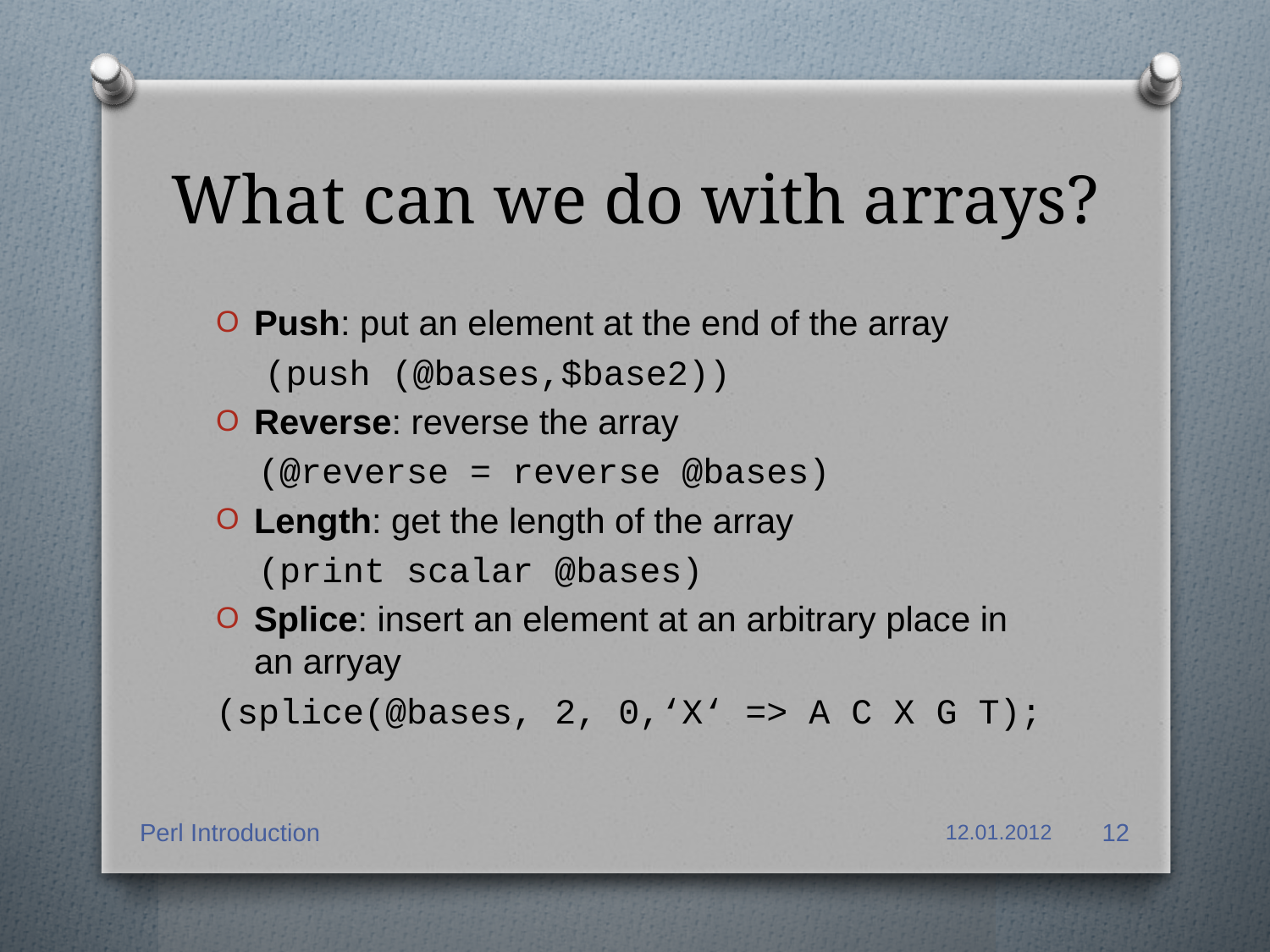

# What can we do with arrays?
Push: put an element at the end of the array
     (push (@bases,$base2))
Reverse: reverse the array
  (@reverse = reverse @bases)
Length: get the length of the array
  (print scalar @bases)
Splice: insert an element at an arbitrary place in an arryay
(splice(@bases, 2, 0,‘X‘ => A C X G T);

Perl Introduction
12.01.2012
12